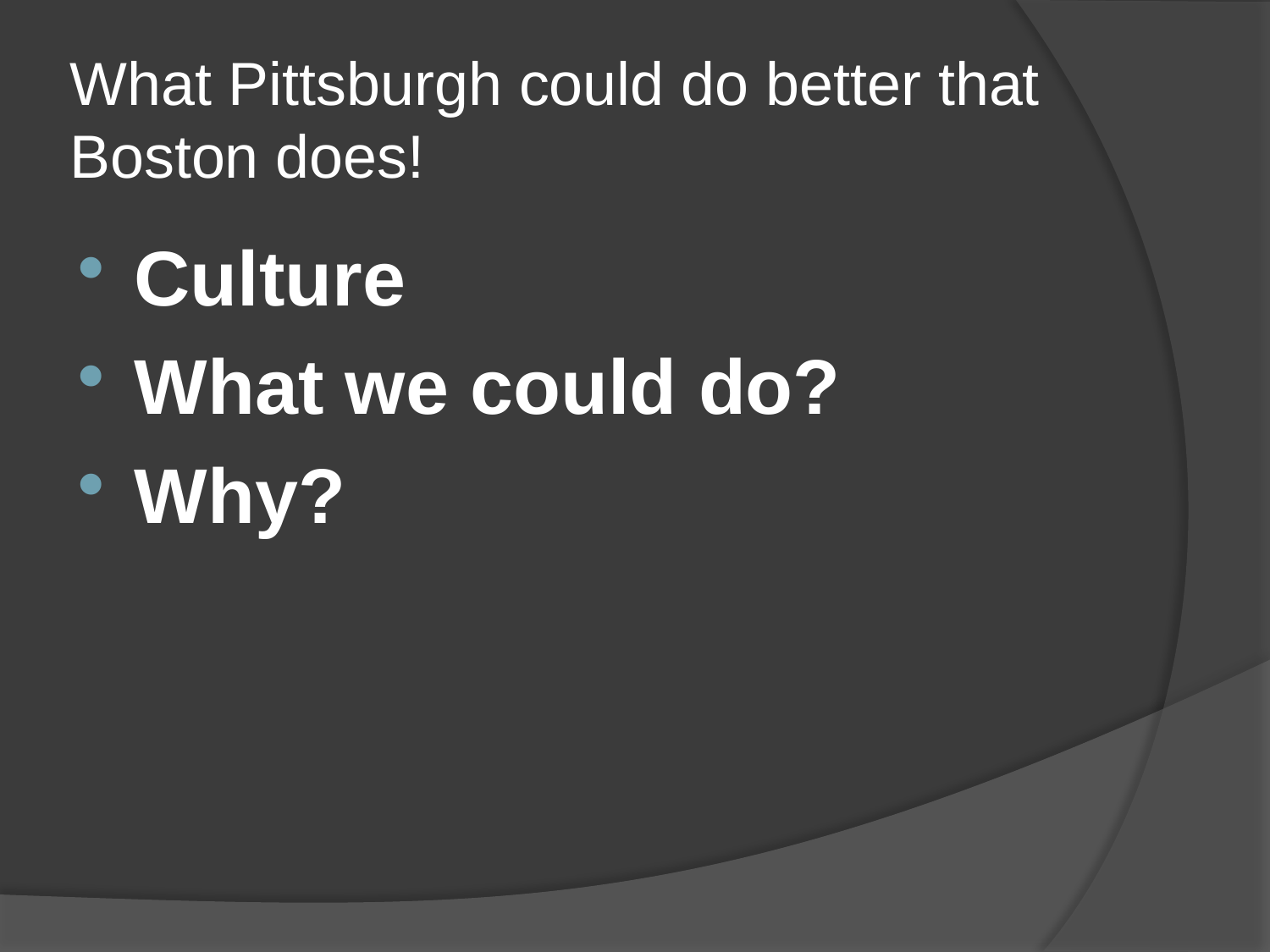

# What Pittsburgh could do better that Boston does!
Culture
What we could do?
Why?